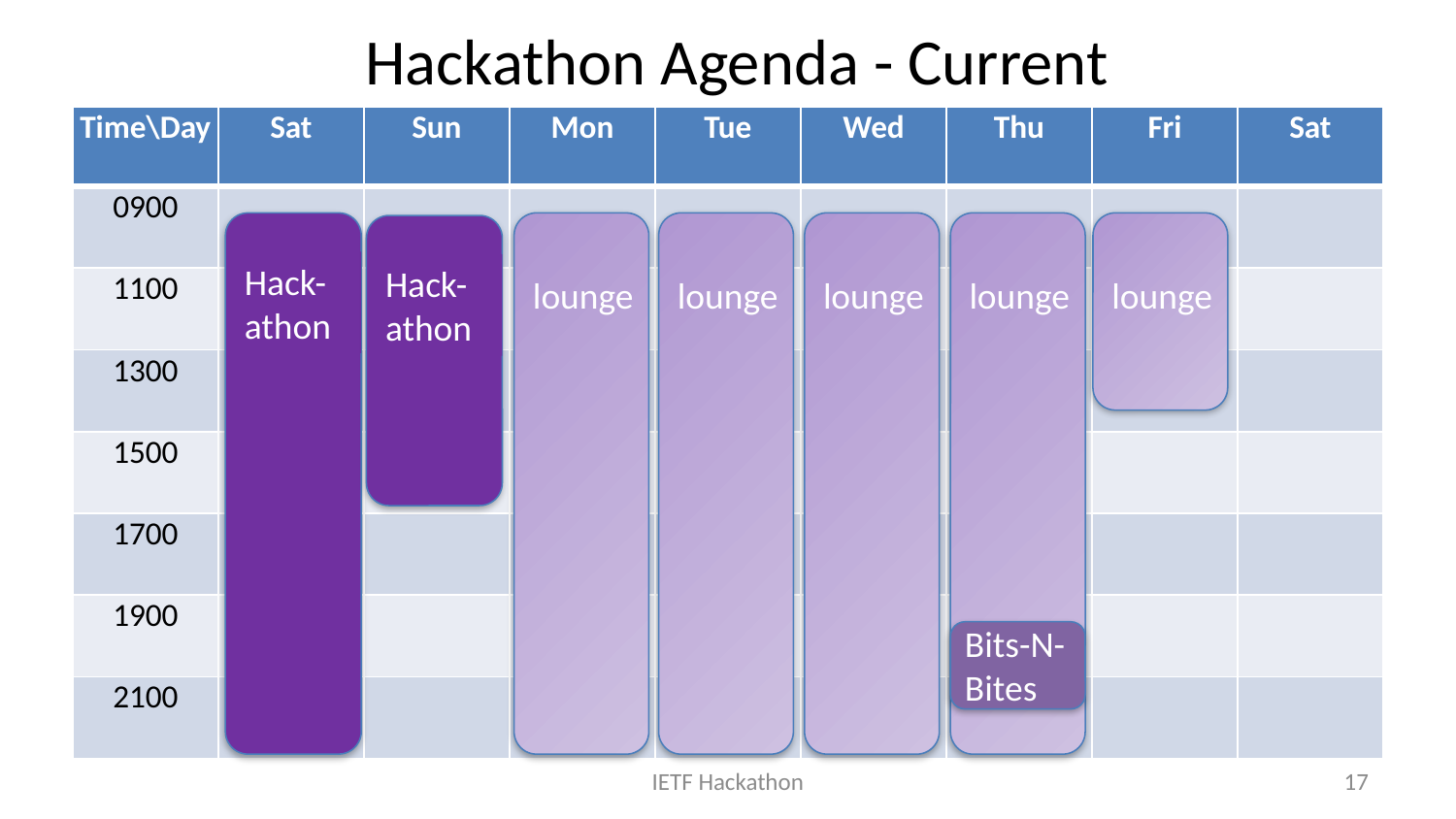

Hackathon Agenda - Current
| Time\Day | Sat | Sun | Mon | Tue | Wed | Thu | Fri | Sat |
| --- | --- | --- | --- | --- | --- | --- | --- | --- |
| 0900 |  |  |  |  |  |  |  |  |
| 1100 |  |  |  |  |  |  |  |  |
| 1300 |  |  |  |  |  |  |  |  |
| 1500 |  |  |  |  |  |  |  |  |
| 1700 |  |  |  |  |  |  |  |  |
| 1900 |  |  |  |  |  |  |  |  |
| 2100 |  |  |  |  |  |  |  |  |

Hack-athon
Hack-athon
lounge
lounge
lounge
lounge
lounge
Bits-N-Bites

IETF Hackathon
17